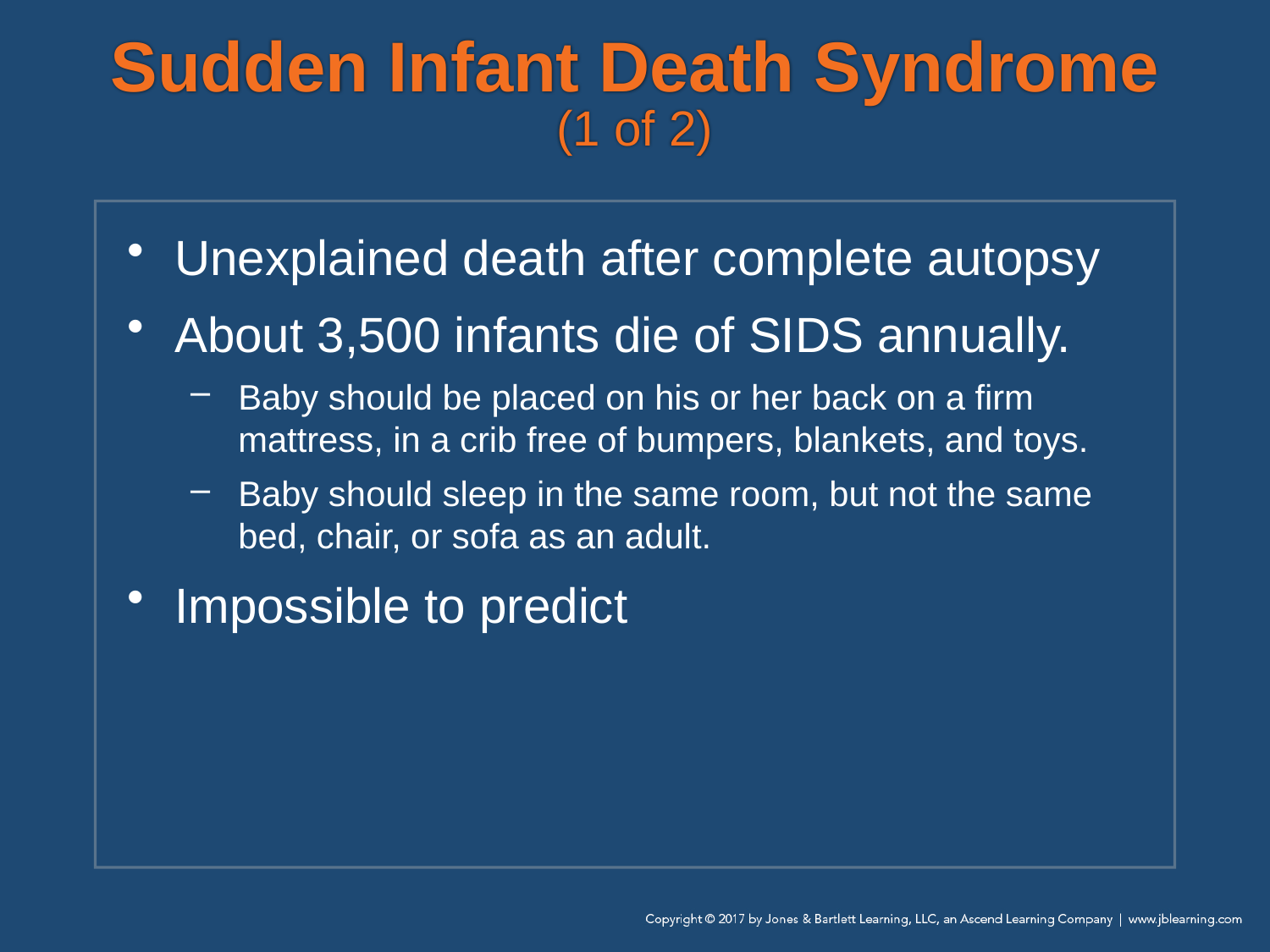

# Sudden Infant Death Syndrome (1 of 2)
Unexplained death after complete autopsy
About 3,500 infants die of SIDS annually.
Baby should be placed on his or her back on a firm mattress, in a crib free of bumpers, blankets, and toys.
Baby should sleep in the same room, but not the same bed, chair, or sofa as an adult.
Impossible to predict